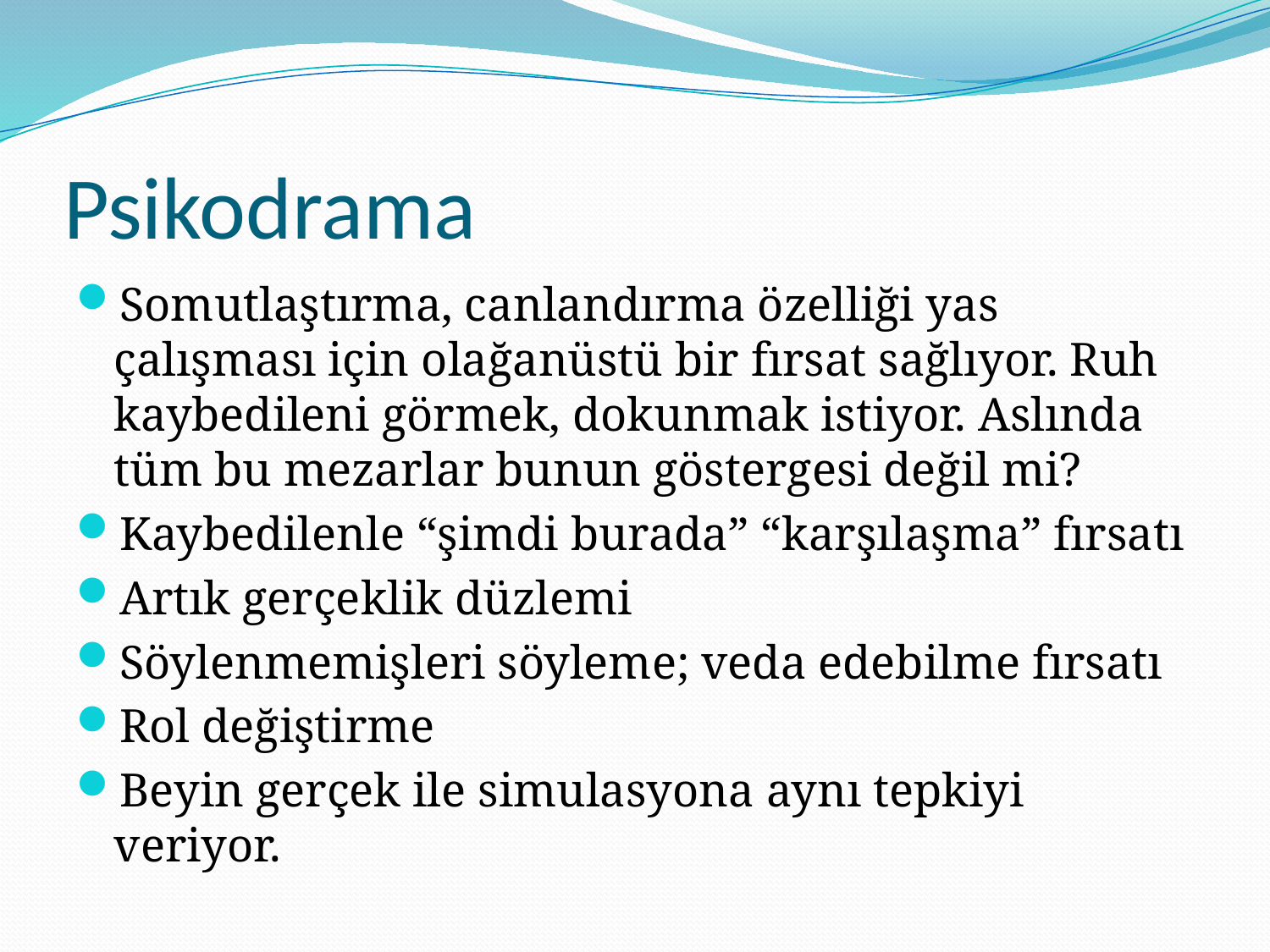

# Psikodrama
Somutlaştırma, canlandırma özelliği yas çalışması için olağanüstü bir fırsat sağlıyor. Ruh kaybedileni görmek, dokunmak istiyor. Aslında tüm bu mezarlar bunun göstergesi değil mi?
Kaybedilenle “şimdi burada” “karşılaşma” fırsatı
Artık gerçeklik düzlemi
Söylenmemişleri söyleme; veda edebilme fırsatı
Rol değiştirme
Beyin gerçek ile simulasyona aynı tepkiyi veriyor.